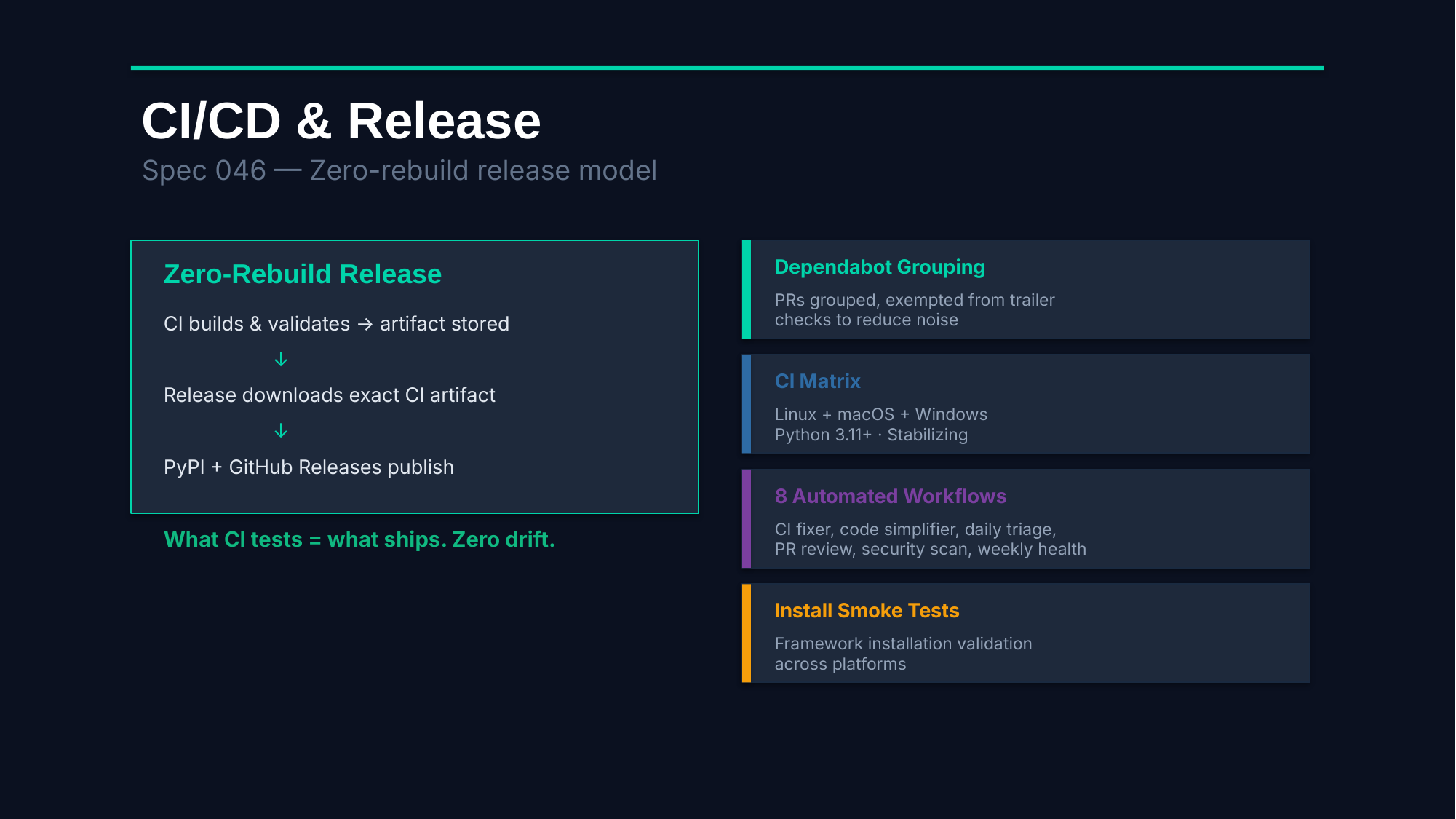

CI/CD & Release
Spec 046 — Zero-rebuild release model

Dependabot Grouping
Zero-Rebuild Release
PRs grouped, exempted from trailer
checks to reduce noise
CI builds & validates → artifact stored
                    ↓
Release downloads exact CI artifact
                    ↓
PyPI + GitHub Releases publish

What CI tests = what ships. Zero drift.

CI Matrix
Linux + macOS + Windows
Python 3.11+ · Stabilizing

8 Automated Workflows
CI fixer, code simplifier, daily triage,
PR review, security scan, weekly health

Install Smoke Tests
Framework installation validation
across platforms